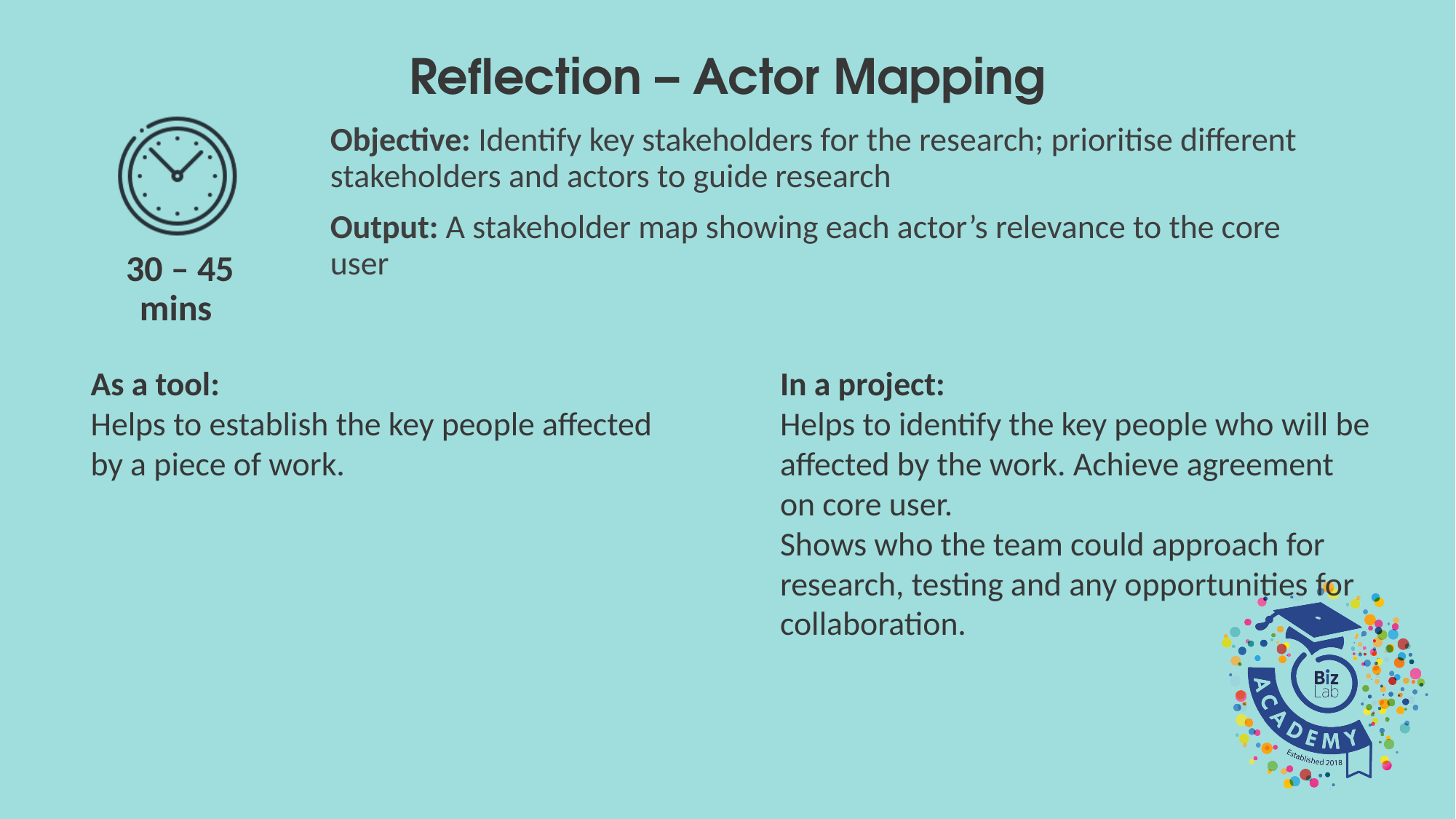

Reflection – Actor Mapping
Objective: Identify key stakeholders for the research; prioritise different stakeholders and actors to guide research
Output: A stakeholder map showing each actor’s relevance to the core user
30 – 45 mins
In a project:
Helps to identify the key people who will be affected by the work. Achieve agreement on core user.
Shows who the team could approach for research, testing and any opportunities for collaboration.
As a tool:
Helps to establish the key people affected by a piece of work.